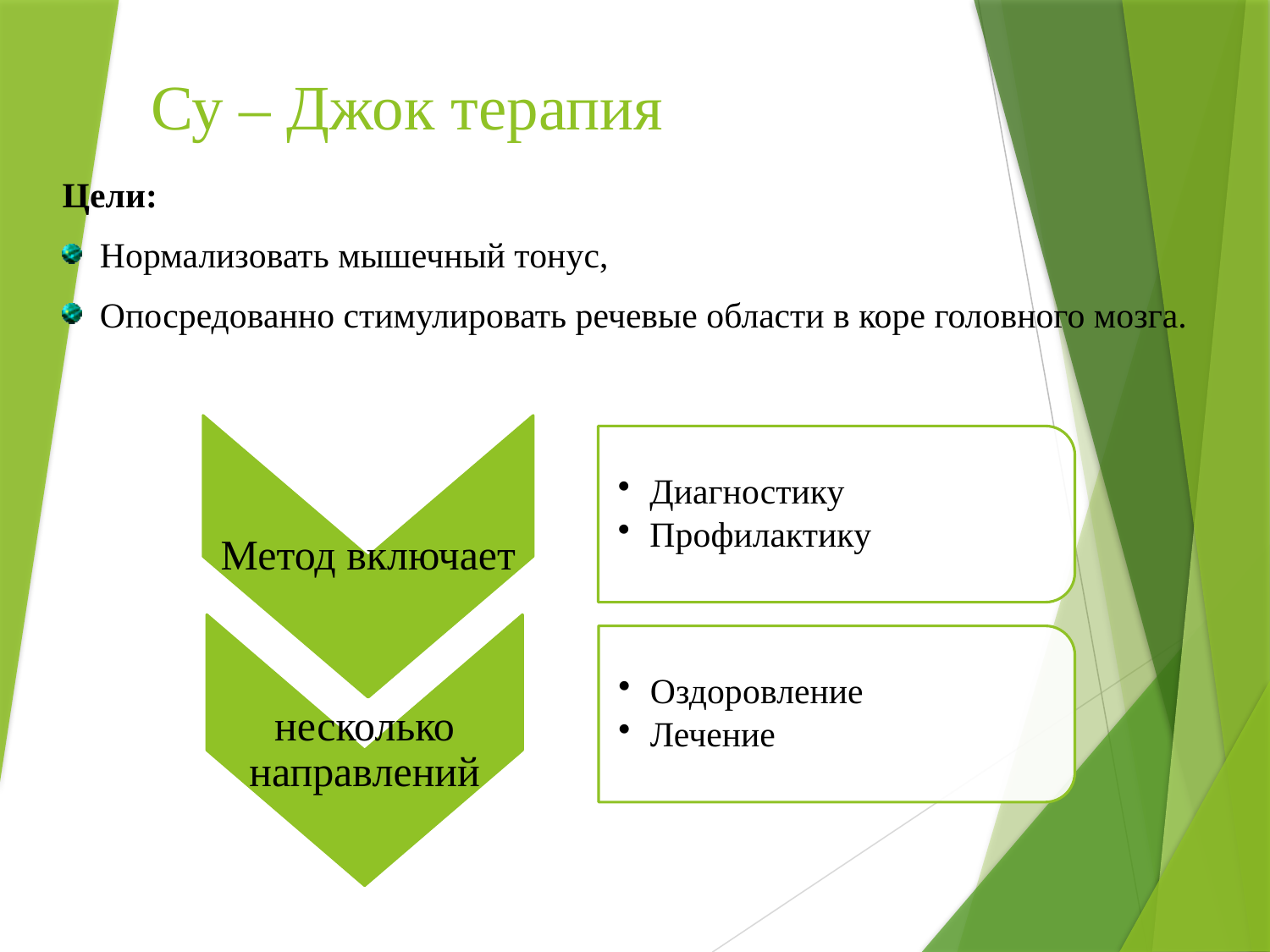

# Су – Джок терапия
Цели:
  Нормализовать мышечный тонус,
  Опосредованно стимулировать речевые области в коре головного мозга.

Метод включает
Диагностику
Профилактику
несколько направлений
Оздоровление
Лечение